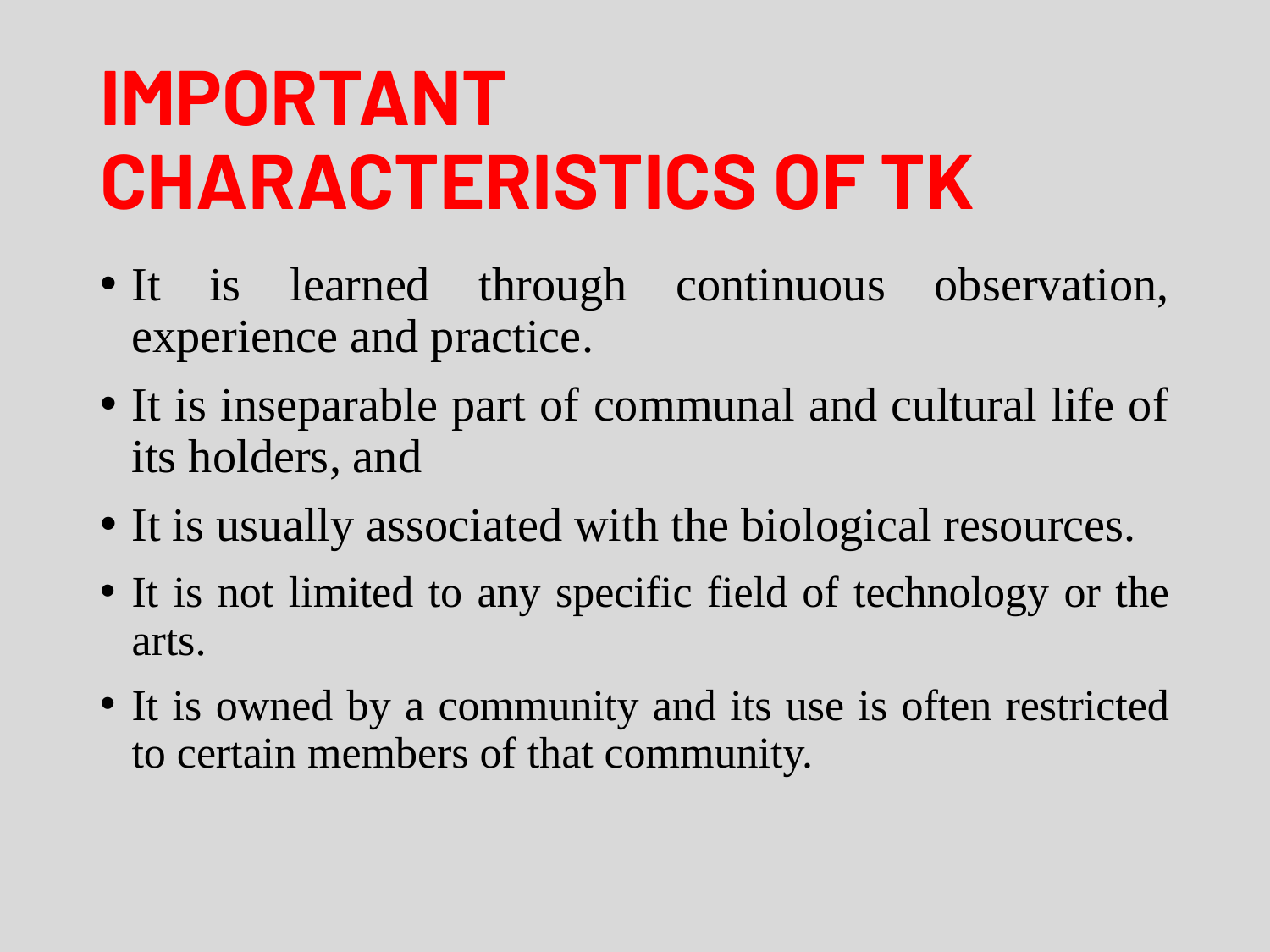

# IMPORTANT CHARACTERISTICS OF TK
It is learned through continuous observation, experience and practice.
It is inseparable part of communal and cultural life of its holders, and
It is usually associated with the biological resources.
It is not limited to any specific field of technology or the arts.
It is owned by a community and its use is often restricted to certain members of that community.